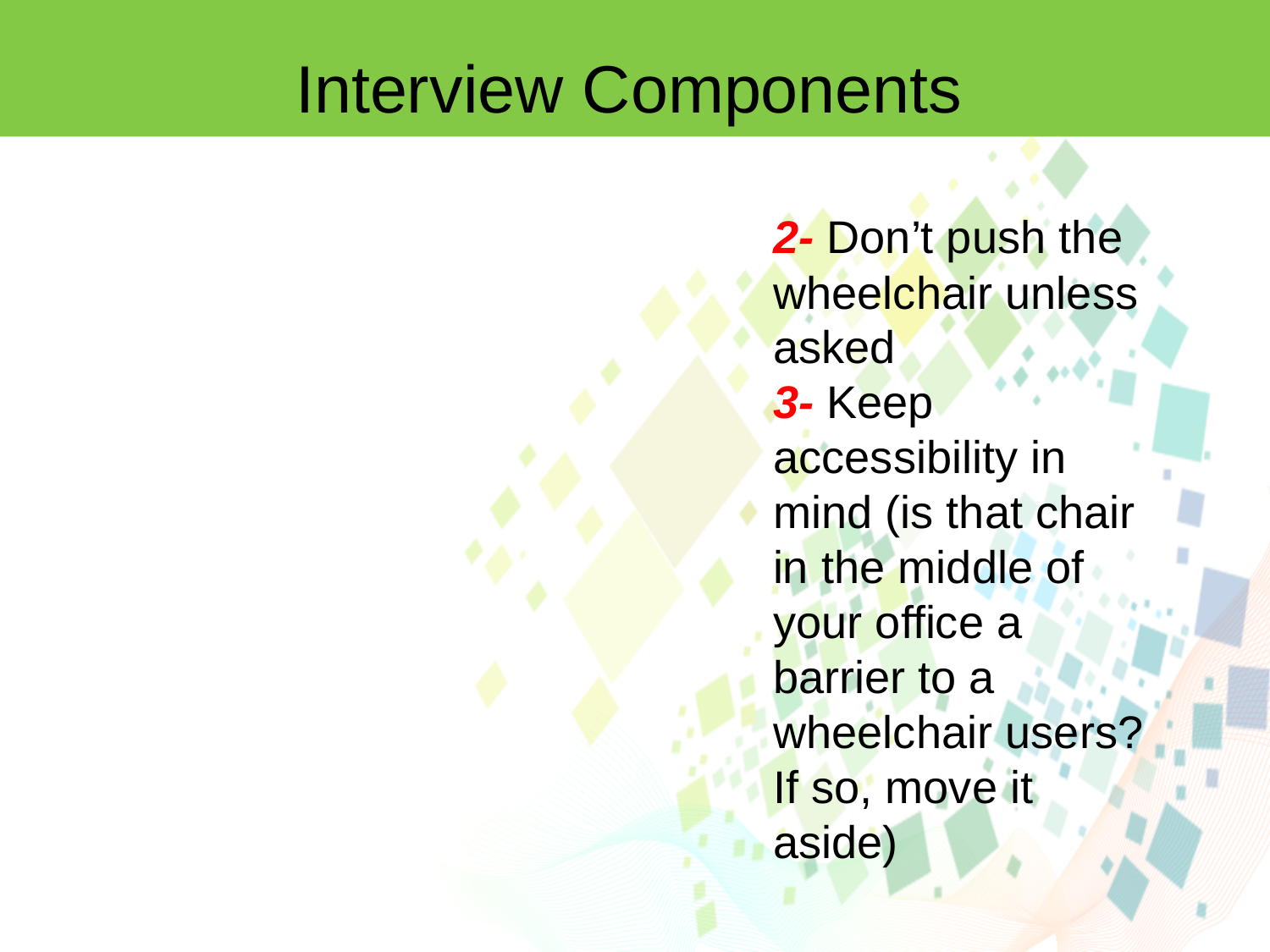

Interview Components
2- Don’t push the wheelchair unless asked
3- Keep accessibility in mind (is that chair in the middle of your office a barrier to a wheelchair users? If so, move it aside)